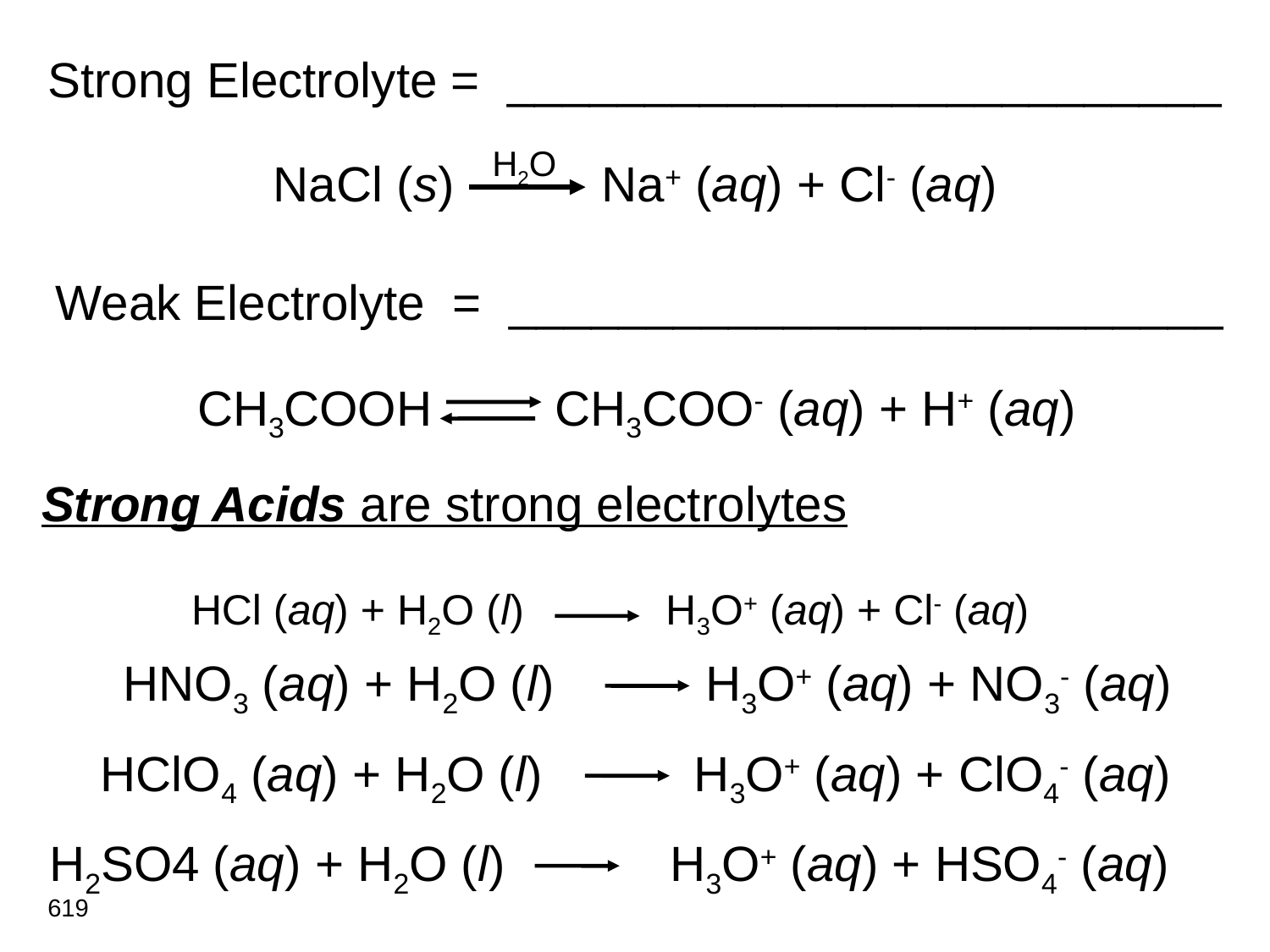

Strong Electrolyte =  __________________________
H2O
NaCl (s)            Na+ (aq) + Cl- (aq)

Weak Electrolyte  =  __________________________
CH3COOH          CH3COO- (aq) + H+ (aq)

Strong Acids are strong electrolytes
HCl (aq) + H2O (l)            H3O+ (aq) + Cl- (aq)

HNO3 (aq) + H2O (l)           H3O+ (aq) + NO3- (aq)

HClO4 (aq) + H2O (l)           H3O+ (aq) + ClO4- (aq)

H2SO4 (aq) + H2O (l)            H3O+ (aq) + HSO4- (aq)

619